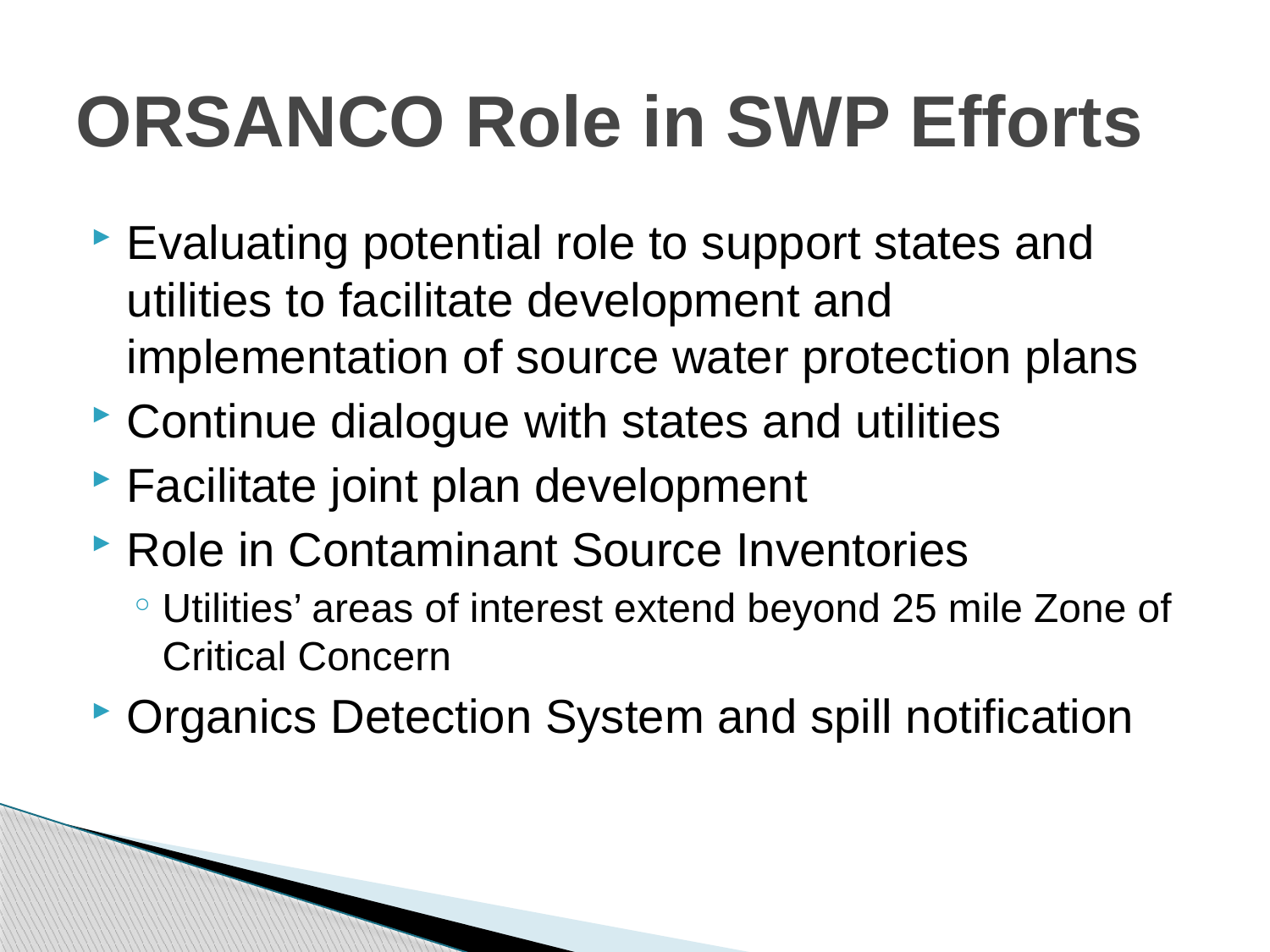

# ORSANCO Role in SWP Efforts
Evaluating potential role to support states and utilities to facilitate development and implementation of source water protection plans
Continue dialogue with states and utilities
Facilitate joint plan development
Role in Contaminant Source Inventories
Utilities’ areas of interest extend beyond 25 mile Zone of Critical Concern
Organics Detection System and spill notification